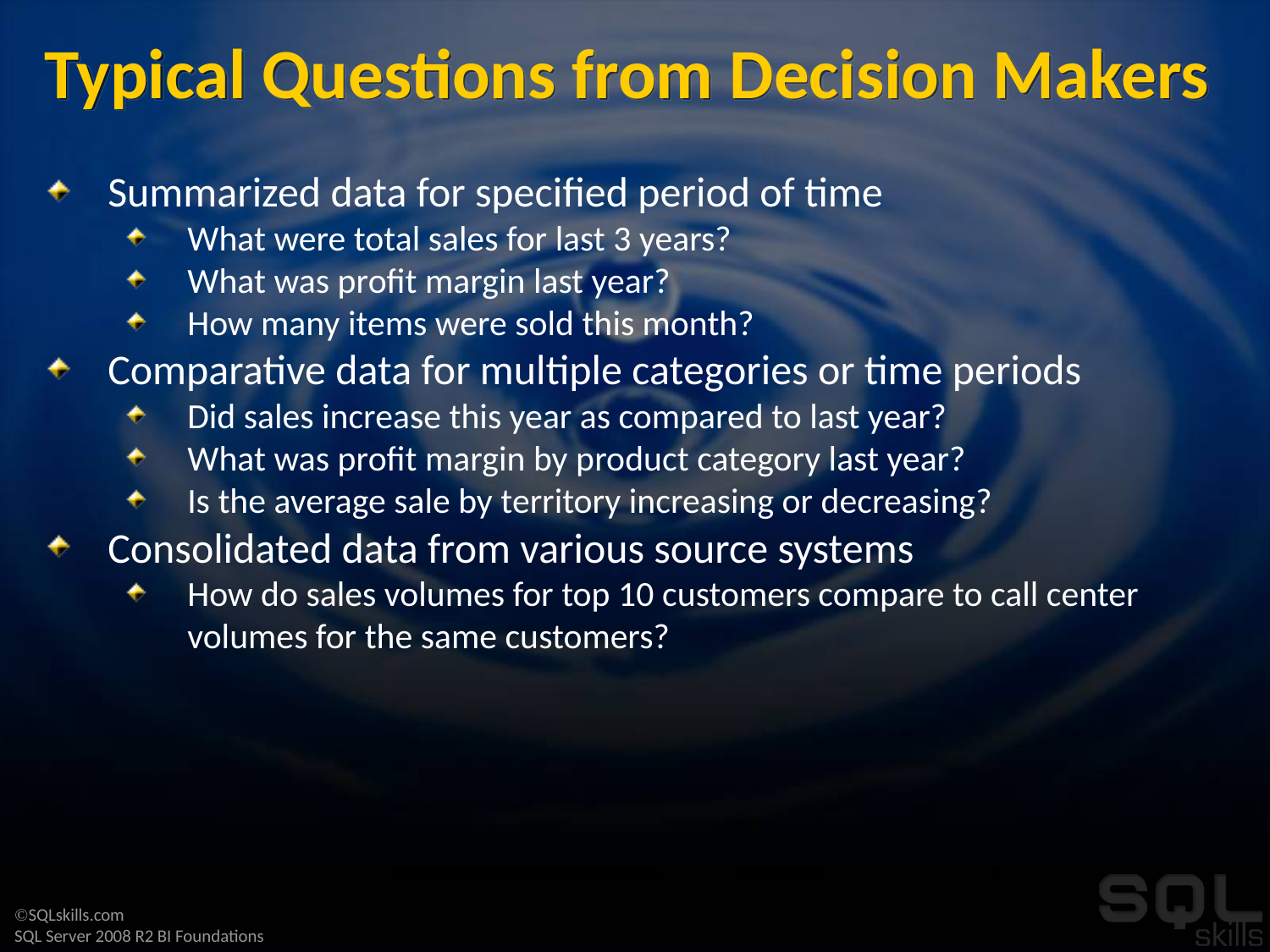

# Typical Questions from Decision Makers
Summarized data for specified period of time
What were total sales for last 3 years?
What was profit margin last year?
How many items were sold this month?
Comparative data for multiple categories or time periods
Did sales increase this year as compared to last year?
What was profit margin by product category last year?
Is the average sale by territory increasing or decreasing?
Consolidated data from various source systems
How do sales volumes for top 10 customers compare to call center volumes for the same customers?